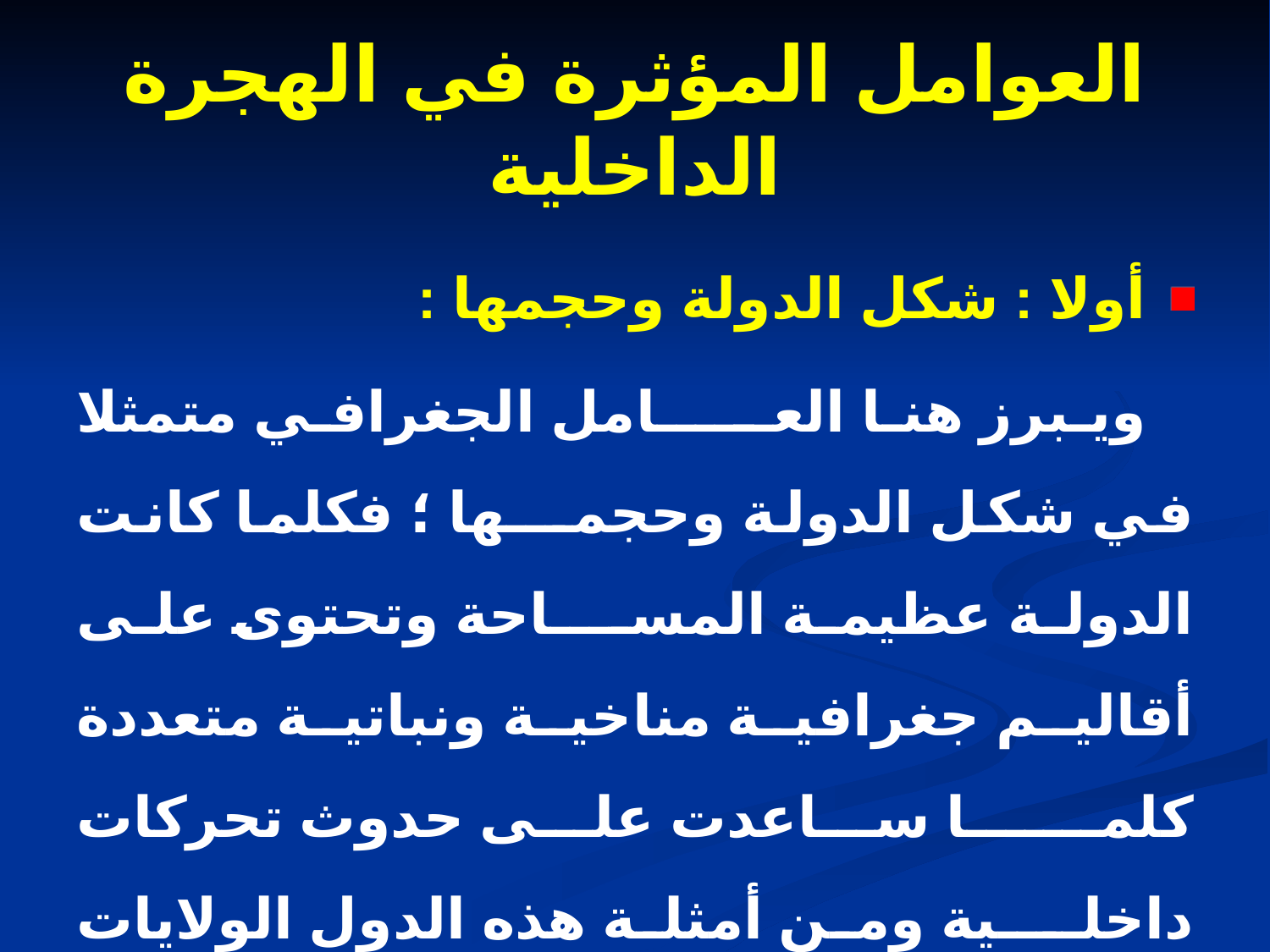

# العوامل المؤثرة في الهجرة الداخلية
أولا : شكل الدولة وحجمها :
   ويبرز هنا العـــــامل الجغرافي متمثلا في شكل الدولة وحجمـــها ؛ فكلما كانت الدولة عظيمة المســـاحة وتحتوى على أقاليم جغرافية مناخية ونباتية متعددة كلمــــا ساعدت على حدوث تحركات داخلـــية ومن أمثلة هذه الدول الولايات المتحدة الأمريكية .